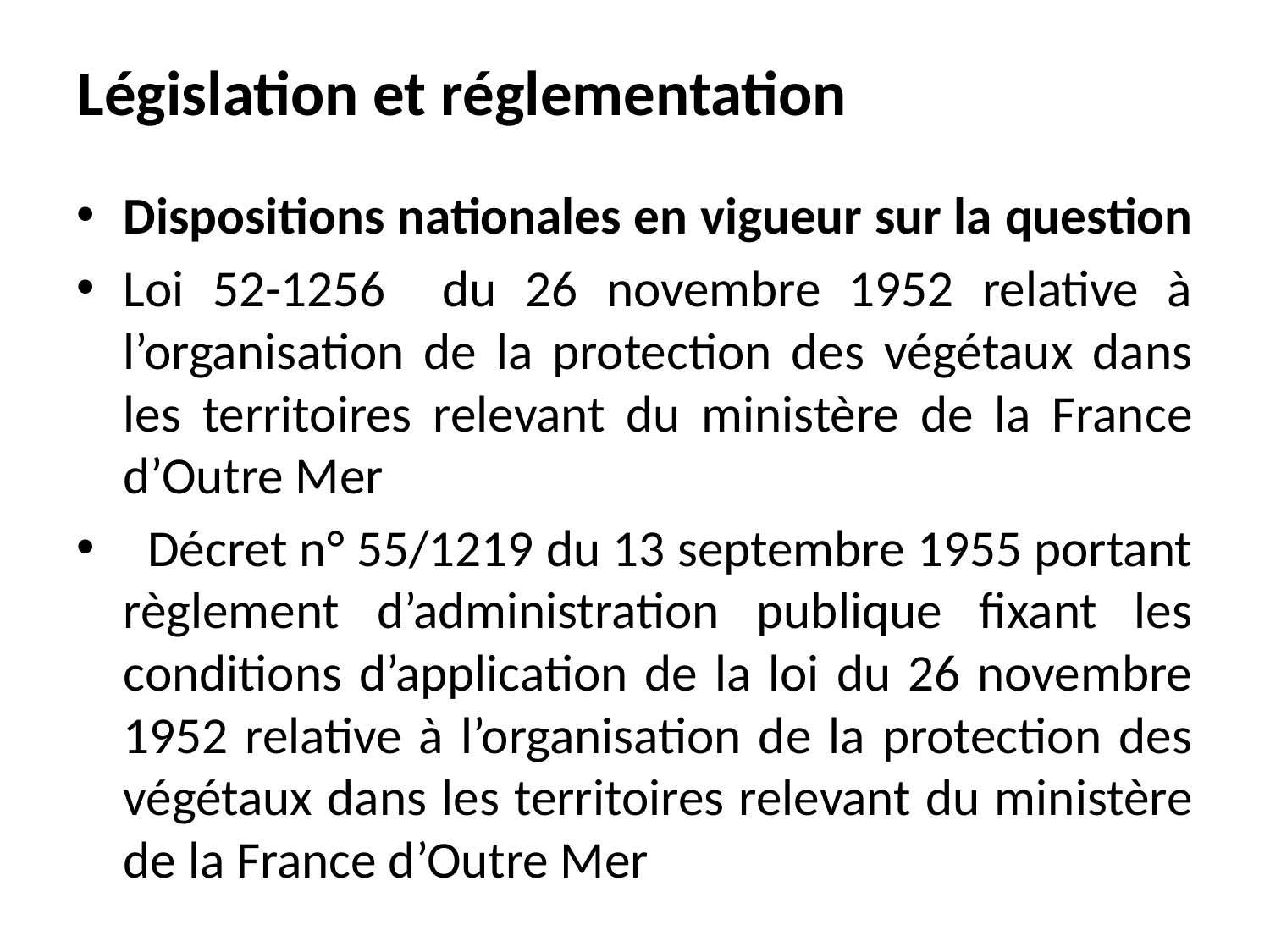

Législation et réglementation
Dispositions nationales en vigueur sur la question
Loi 52-1256  du 26 novembre 1952 relative à l’organisation de la protection des végétaux dans les territoires relevant du ministère de la France d’Outre Mer
  Décret n° 55/1219 du 13 septembre 1955 portant règlement d’administration publique fixant les conditions d’application de la loi du 26 novembre 1952 relative à l’organisation de la protection des végétaux dans les territoires relevant du ministère de la France d’Outre Mer